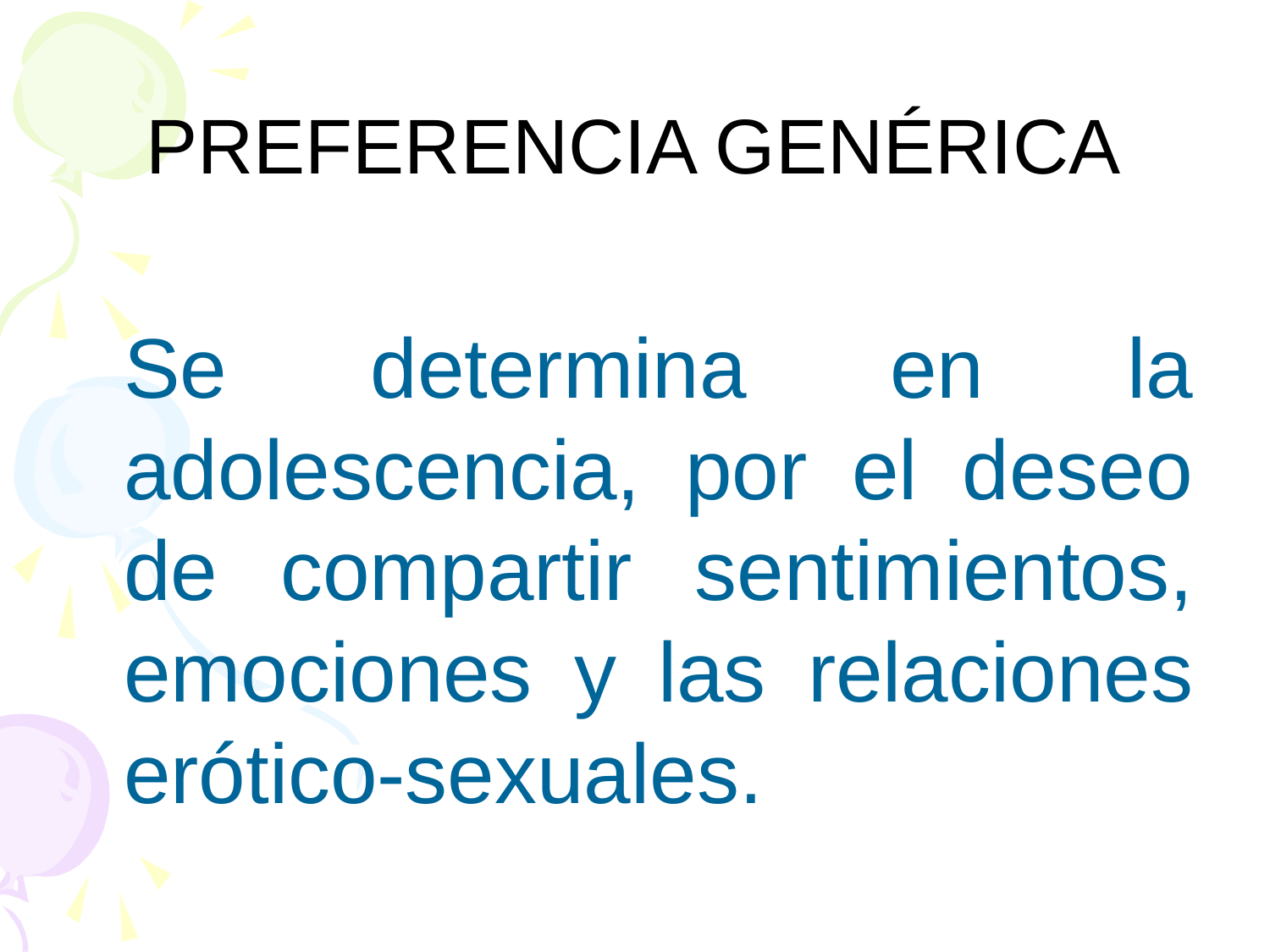

# PREFERENCIA GENÉRICA

	Se determina en la adolescencia, por el deseo de compartir sentimientos, emociones y las relaciones erótico-sexuales.